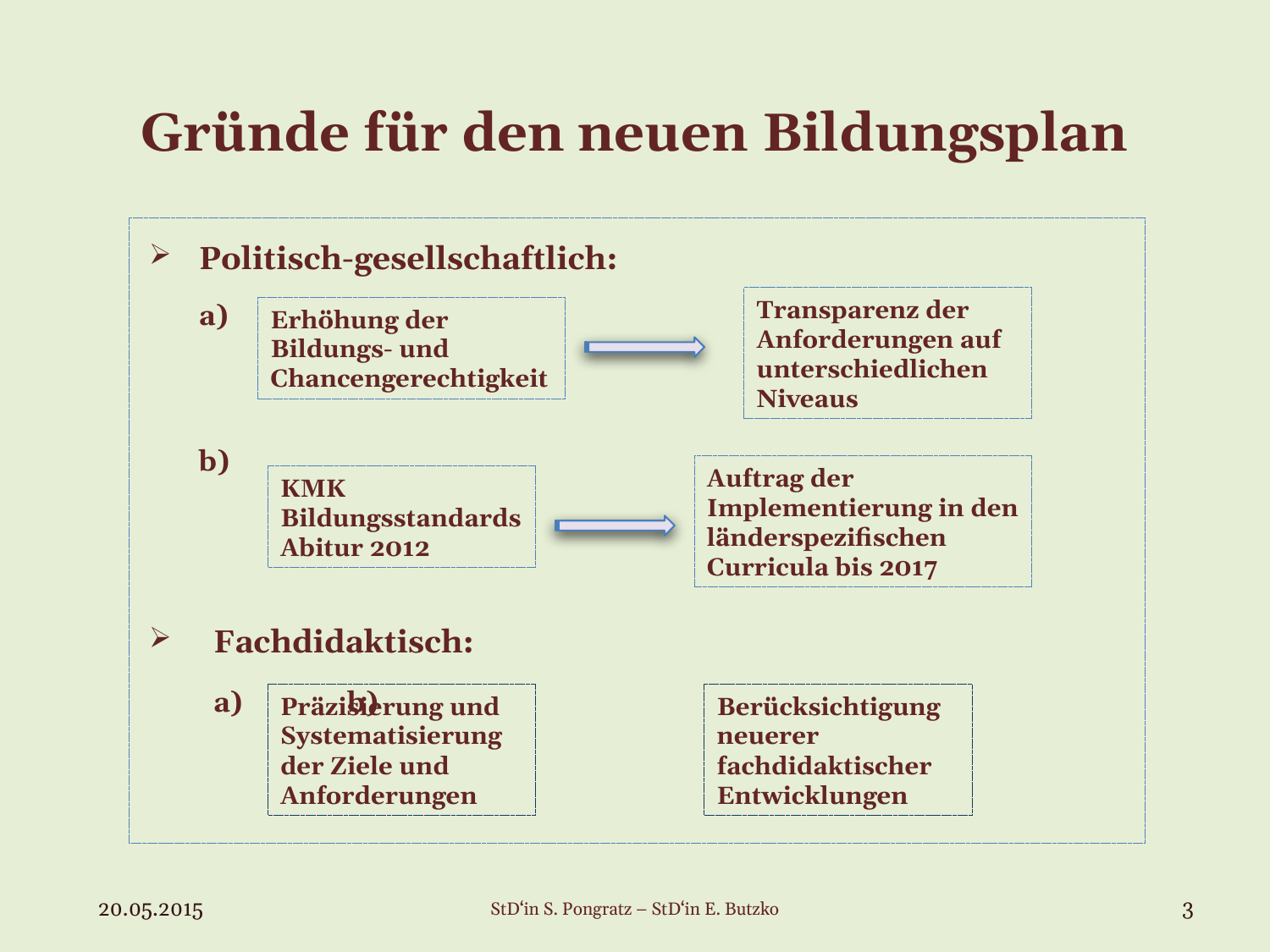

# Gründe für den neuen Bildungsplan
Politisch-gesellschaftlich:
	a)

	b)

Fachdidaktisch:
	a)	 b)

Transparenz der Anforderungen auf  unterschiedlichen Niveaus
Erhöhung der Bildungs- und Chancengerechtigkeit

Auftrag der  Implementierung in den länderspezifischen Curricula bis 2017
KMK Bildungsstandards Abitur 2012

Präzisierung und Systematisierung der Ziele und Anforderungen
Berücksichtigung neuerer fachdidaktischer Entwicklungen
20.05.2015
StD‘in S. Pongratz – StD‘in E. Butzko
3